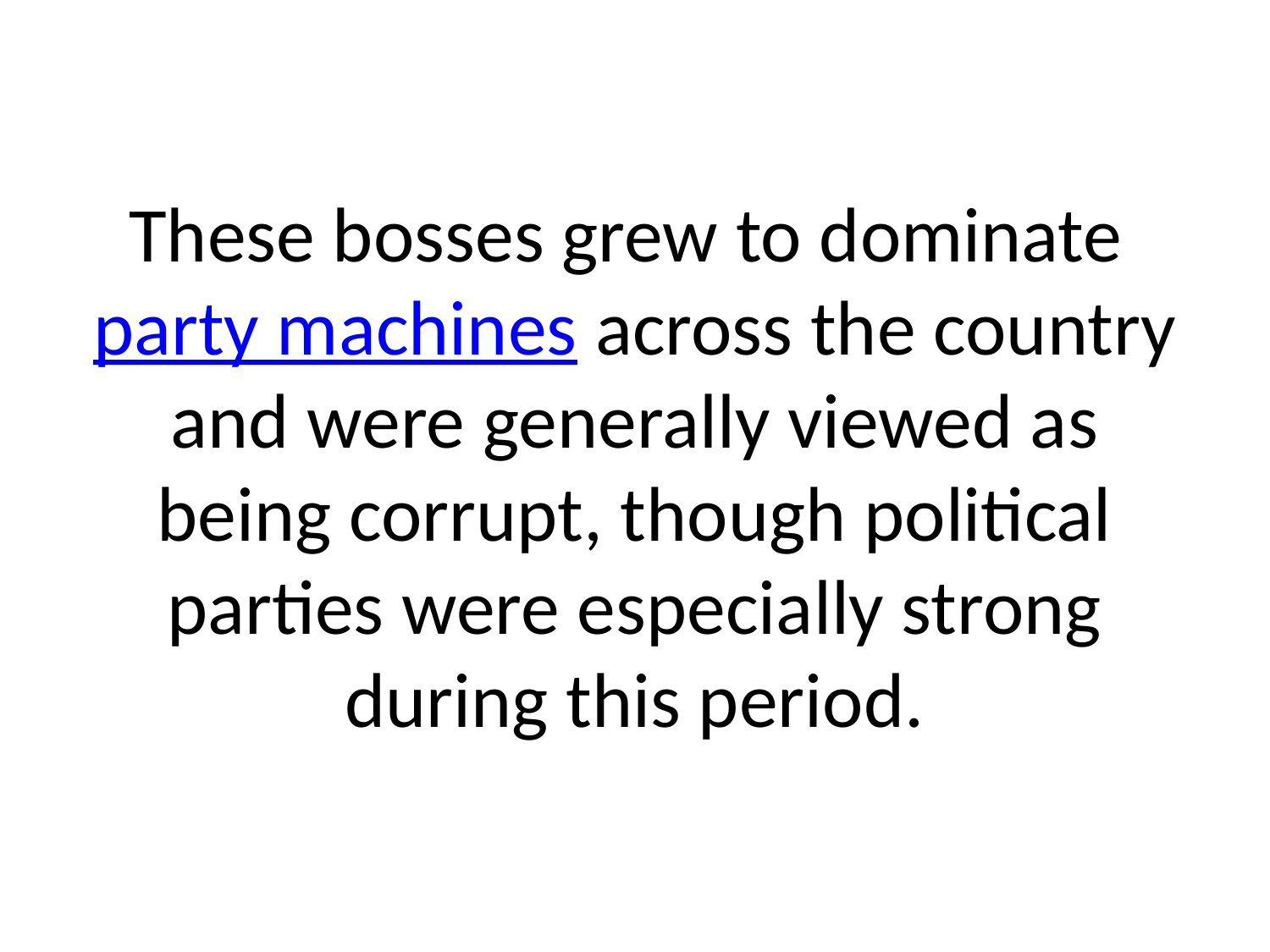

# These bosses grew to dominate party machines across the country and were generally viewed as being corrupt, though political parties were especially strong during this period.